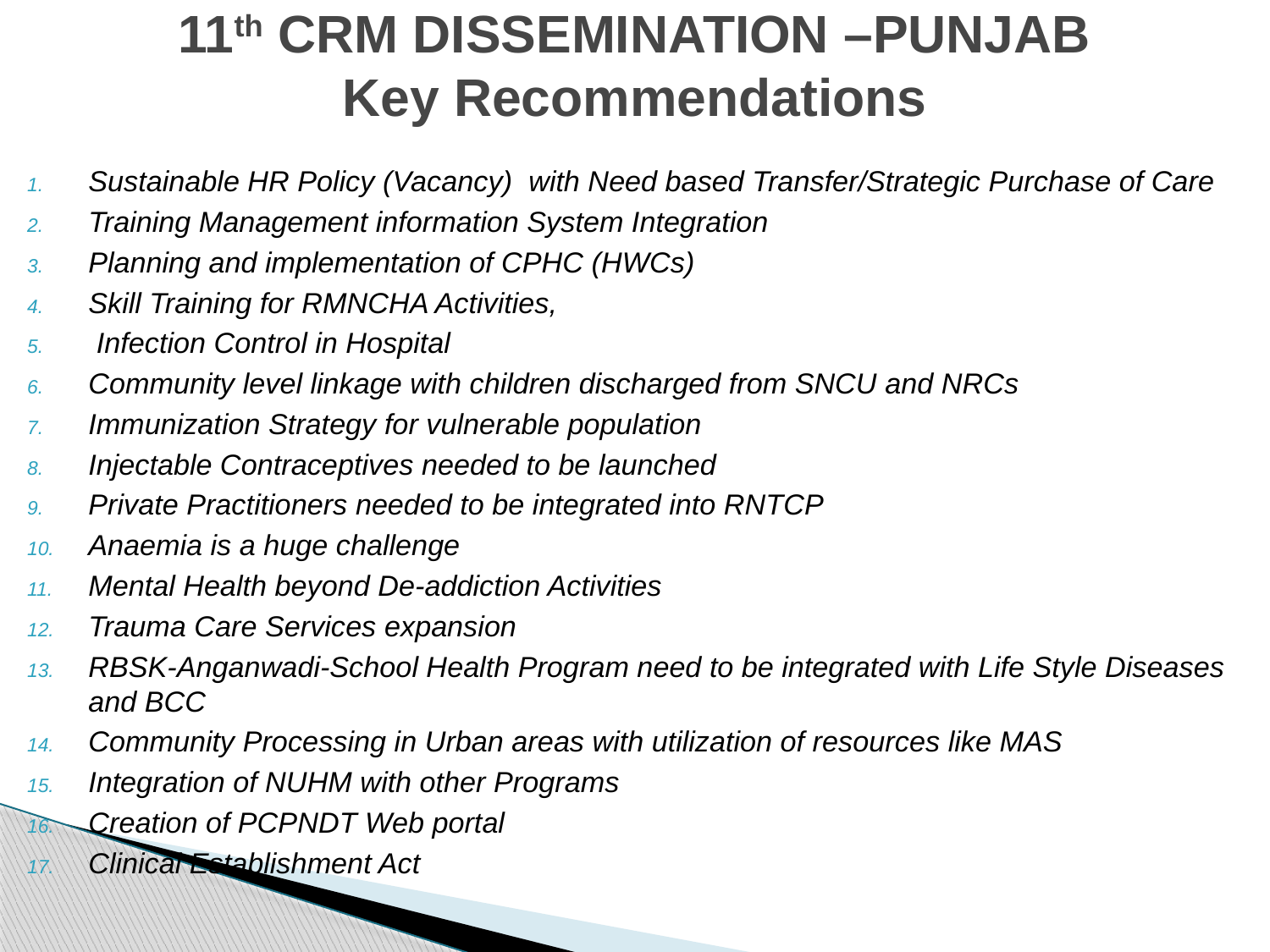

# 11th CRM DISSEMINATION –PUNJAB Key Recommendations

Sustainable HR Policy (Vacancy)  with Need based Transfer/Strategic Purchase of Care
Training Management information System Integration
Planning and implementation of CPHC (HWCs)
Skill Training for RMNCHA Activities,
 Infection Control in Hospital
Community level linkage with children discharged from SNCU and NRCs
Immunization Strategy for vulnerable population
Injectable Contraceptives needed to be launched
Private Practitioners needed to be integrated into RNTCP
Anaemia is a huge challenge
Mental Health beyond De-addiction Activities
Trauma Care Services expansion
RBSK-Anganwadi-School Health Program need to be integrated with Life Style Diseases and BCC
Community Processing in Urban areas with utilization of resources like MAS
Integration of NUHM with other Programs
Creation of PCPNDT Web portal
Clinical Establishment Act